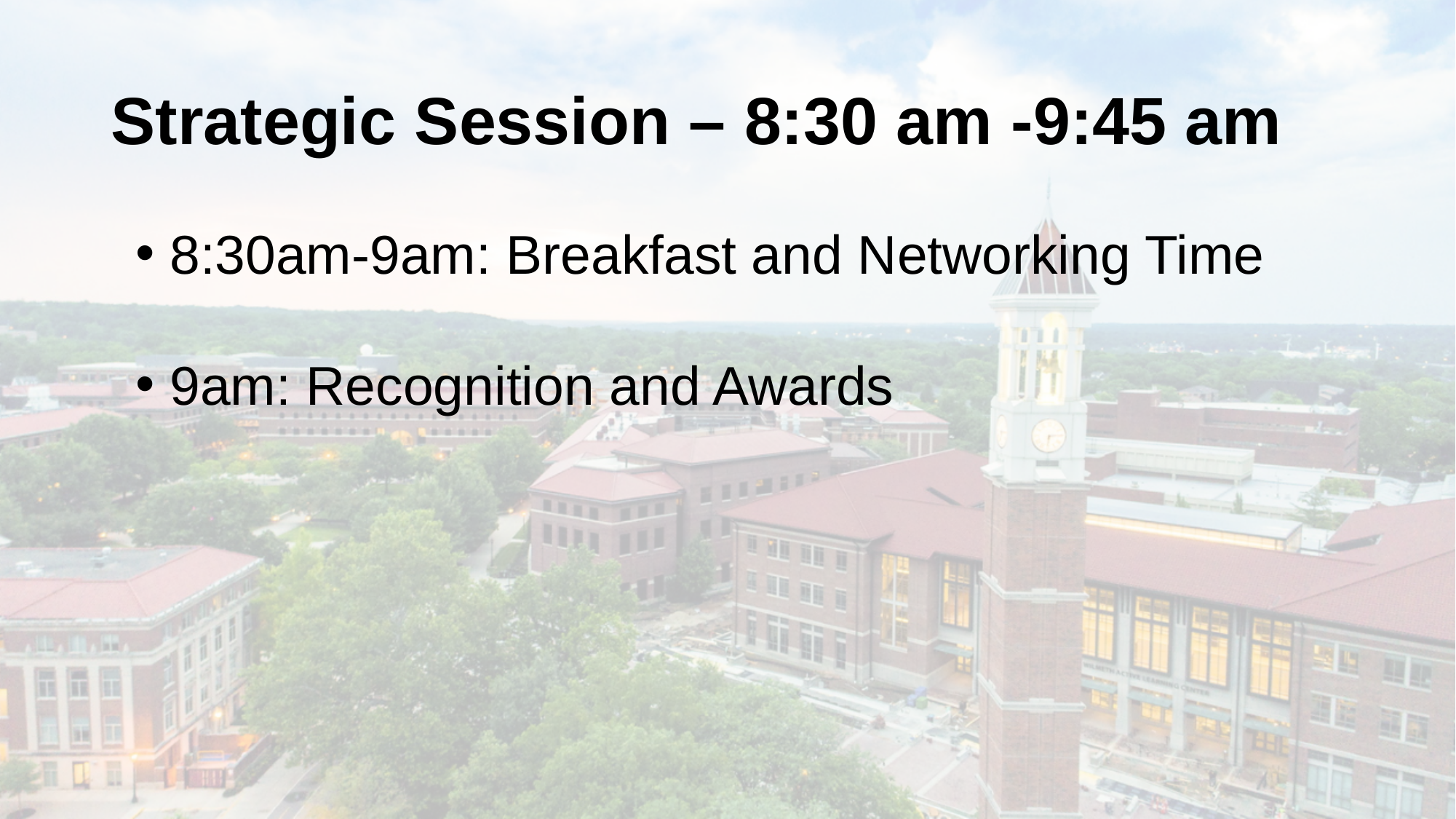

# Strategic Session – 8:30 am -9:45 am
8:30am-9am: Breakfast and Networking Time

9am: Recognition and Awards